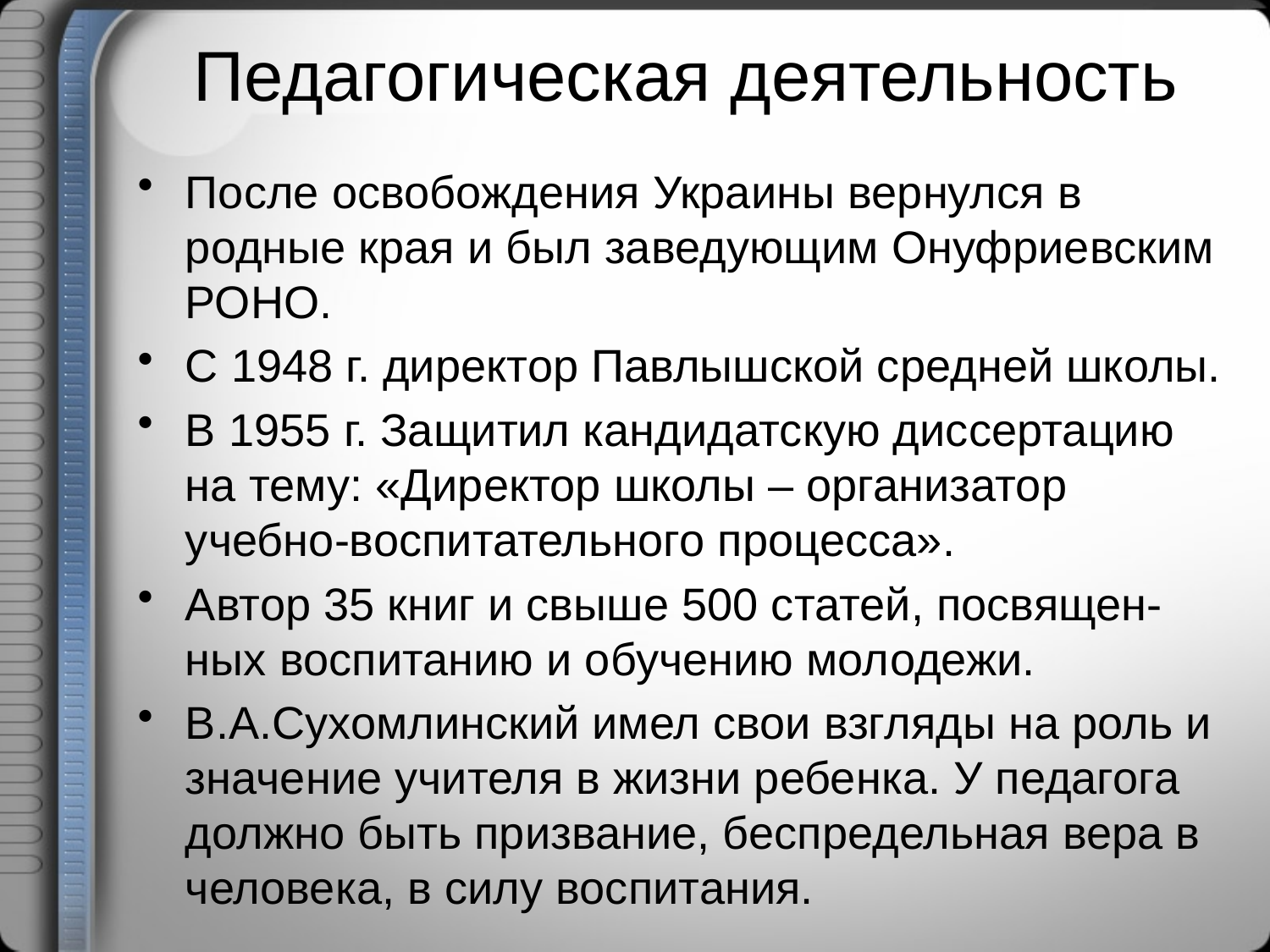

# Педагогическая деятельность
После освобождения Украины вернулся в родные края и был заведующим Онуфриевским РОНО.
С 1948 г. директор Павлышской средней школы.
В 1955 г. Защитил кандидатскую диссертацию на тему: «Директор школы – организатор учебно-воспитательного процесса».
Автор 35 книг и свыше 500 статей, посвящен-ных воспитанию и обучению молодежи.
В.А.Сухомлинский имел свои взгляды на роль и значение учителя в жизни ребенка. У педагога должно быть призвание, беспредельная вера в человека, в силу воспитания.